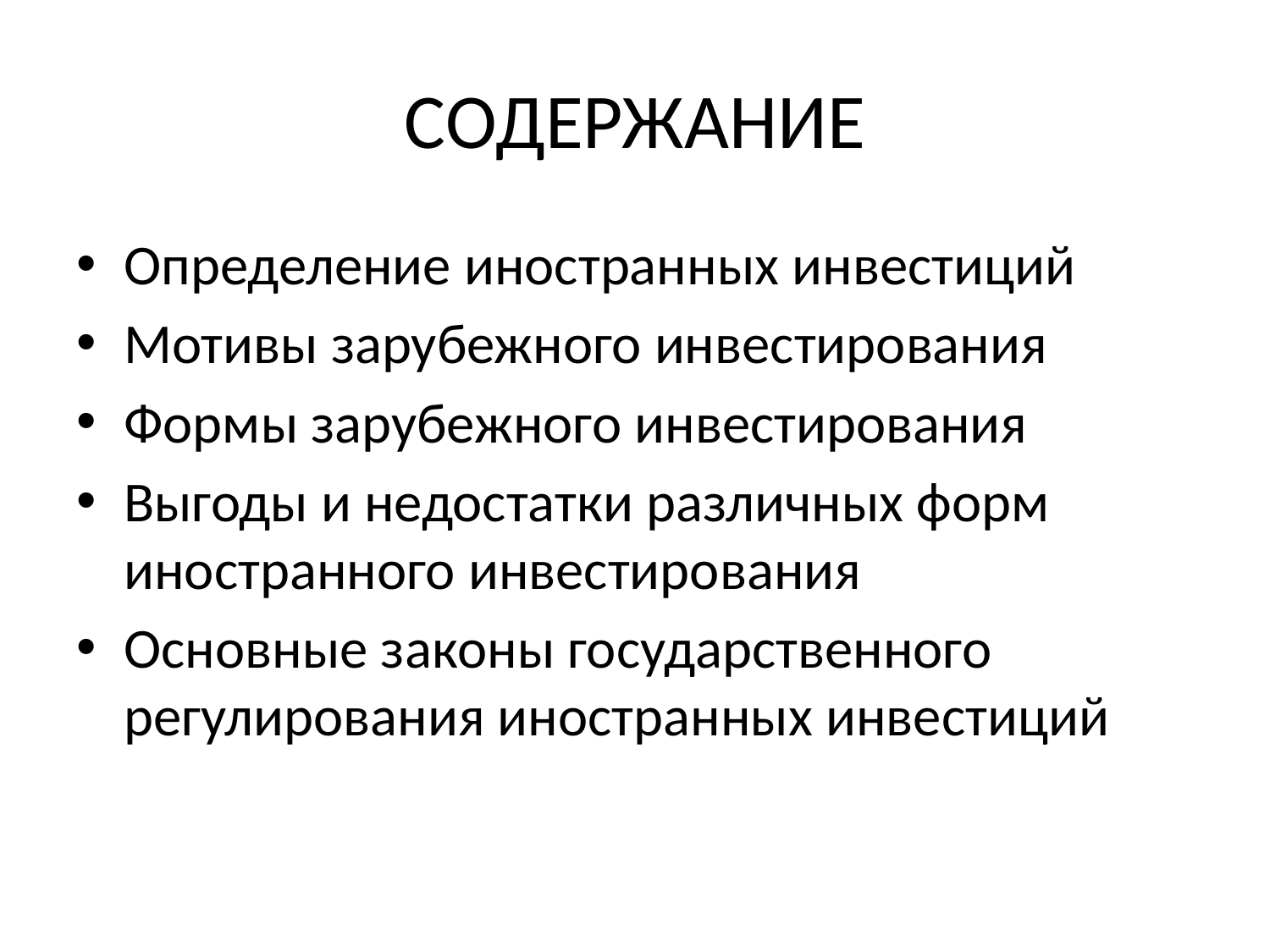

# СОДЕРЖАНИЕ
Определение иностранных инвестиций
Мотивы зарубежного инвестирования
Формы зарубежного инвестирования
Выгоды и недостатки различных форм иностранного инвестирования
Основные законы государственного регулирования иностранных инвестиций